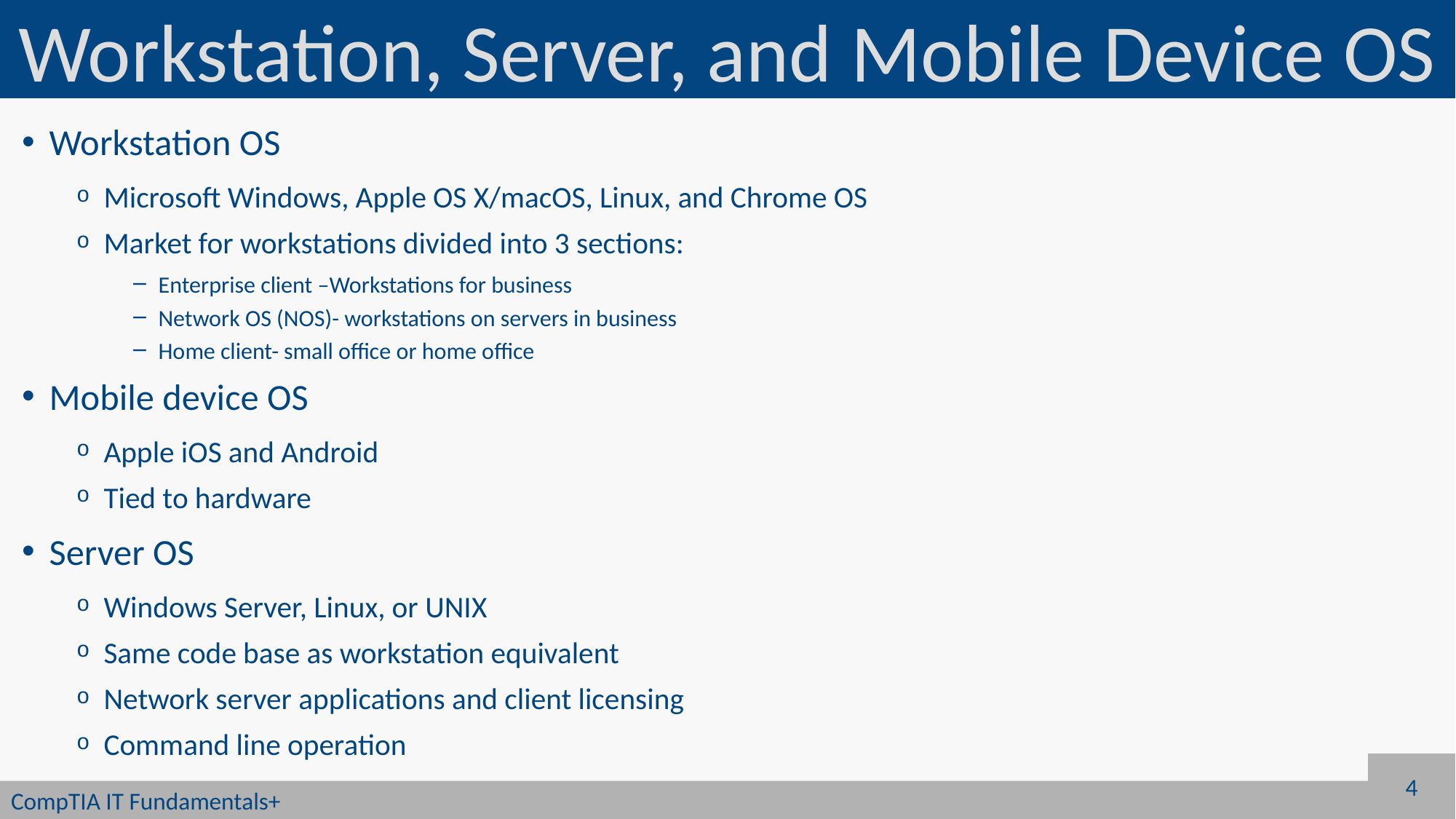

# Workstation, Server, and Mobile Device OS
Workstation OS
Microsoft Windows, Apple OS X/macOS, Linux, and Chrome OS
Market for workstations divided into 3 sections:
Enterprise client –Workstations for business
Network OS (NOS)- workstations on servers in business
Home client- small office or home office
Mobile device OS
Apple iOS and Android
Tied to hardware
Server OS
Windows Server, Linux, or UNIX
Same code base as workstation equivalent
Network server applications and client licensing
Command line operation
4
CompTIA IT Fundamentals+